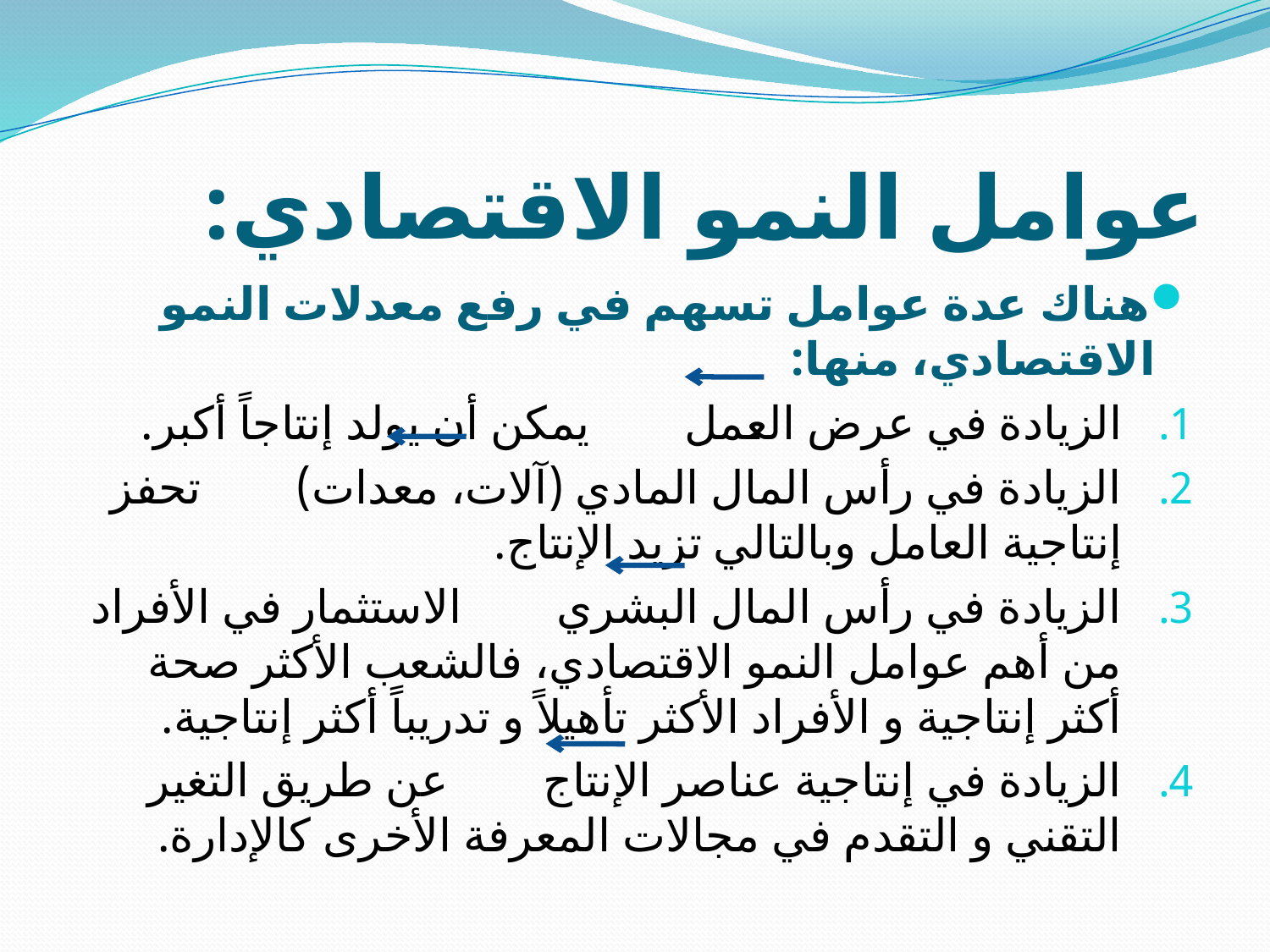

# عوامل النمو الاقتصادي:
هناك عدة عوامل تسهم في رفع معدلات النمو الاقتصادي، منها:
الزيادة في عرض العمل        يمكن أن يولد إنتاجاً أكبر.
الزيادة في رأس المال المادي (آلات، معدات)        تحفز إنتاجية العامل وبالتالي تزيد الإنتاج.
الزيادة في رأس المال البشري        الاستثمار في الأفراد من أهم عوامل النمو الاقتصادي، فالشعب الأكثر صحة أكثر إنتاجية و الأفراد الأكثر تأهيلاً و تدريباً أكثر إنتاجية.
الزيادة في إنتاجية عناصر الإنتاج        عن طريق التغير التقني و التقدم في مجالات المعرفة الأخرى كالإدارة.